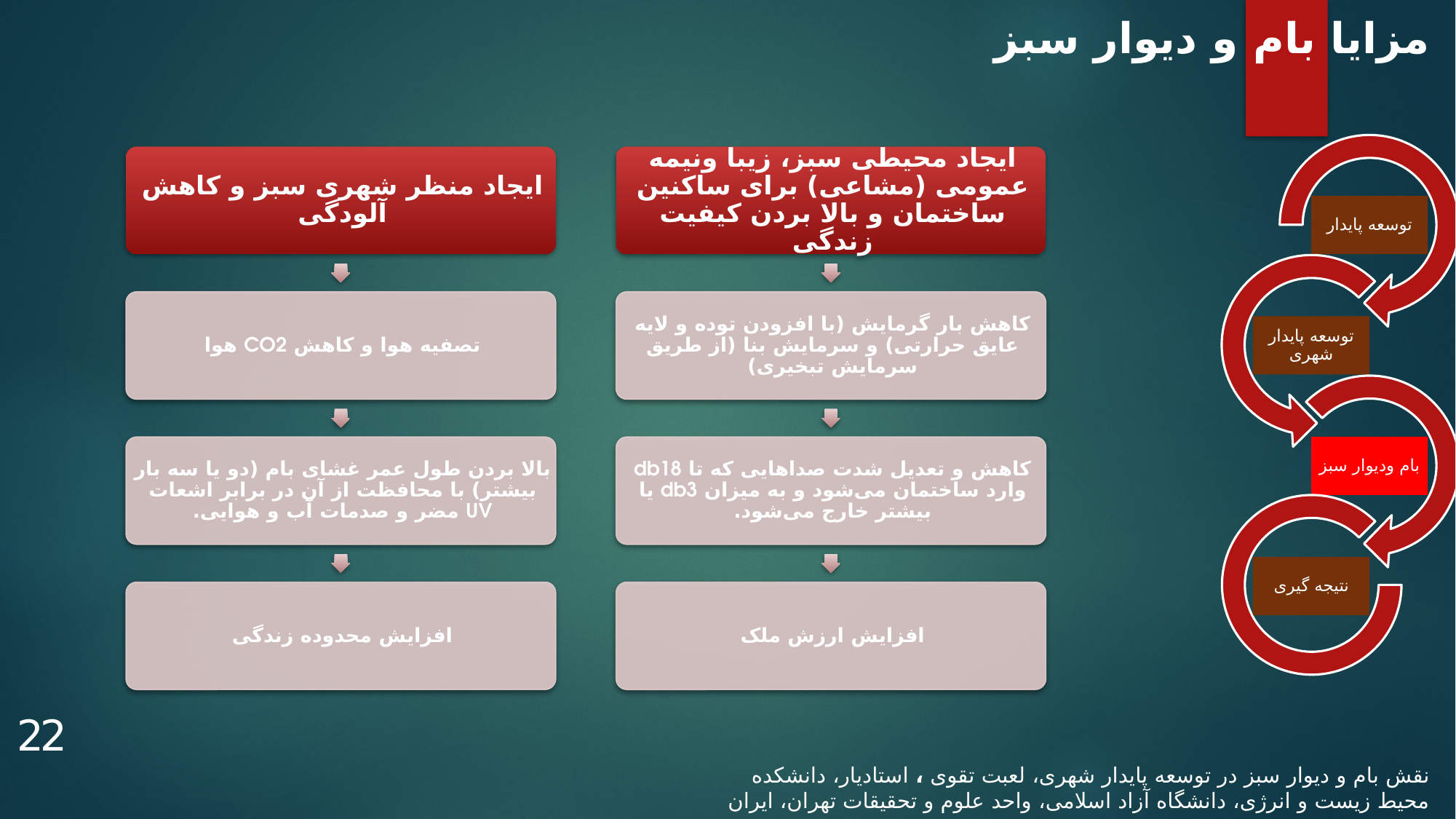

مزایا بام و دیوار سبز
توسعه پایدار
توسعه پایدار شهری
بام ودیوار سبز
نتیجه گیری
ایجاد منظر شهری سبز و کاهش آلودگی
تصفیه هوا و کاهش CO2 هوا
بالا بردن طول عمر غشای بام (دو یا سه بار بیشتر) با محافظت از آن در برابر اشعات UV مضر و صدمات آب و هوایی.
افزایش محدوده زندگی
ایجاد محیطی سبز، زیبا ونیمه عمومی (مشاعی) برای ساکنین ساختمان و بالا بردن کیفیت زندگی
کاهش بار گرمایش (با افزودن توده و لایه عایق حرارتی) و سرمایش بنا (از طریق سرمایش تبخیری)
کاهش و تعدیل شدت صداهایی که تا db18 وارد ساختمان می‌شود و به میزان db3 یا بیشتر خارج می‌شود.
افزایش ارزش ملک
22
نقش بام و دیوار سبز در توسعه پایدار شهری، لعبت تقوی ، استادیار، دانشکده محیط زیست و انرژی، دانشگاه آزاد اسلامی، واحد علوم و تحقیقات تهران، ایران